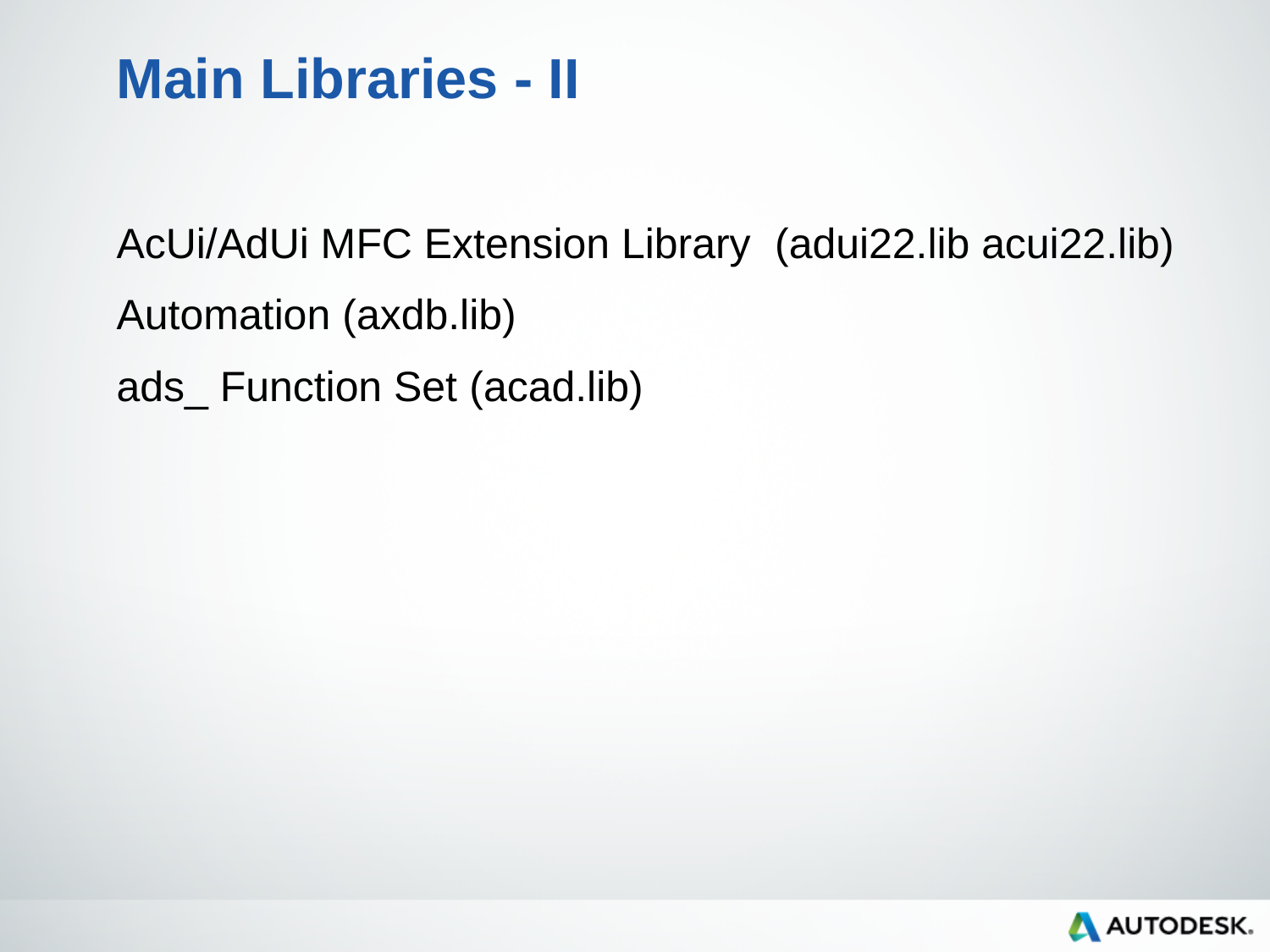

# Main Libraries - II
AcUi/AdUi MFC Extension Library  (adui22.lib acui22.lib)
Automation (axdb.lib)
ads_ Function Set (acad.lib)